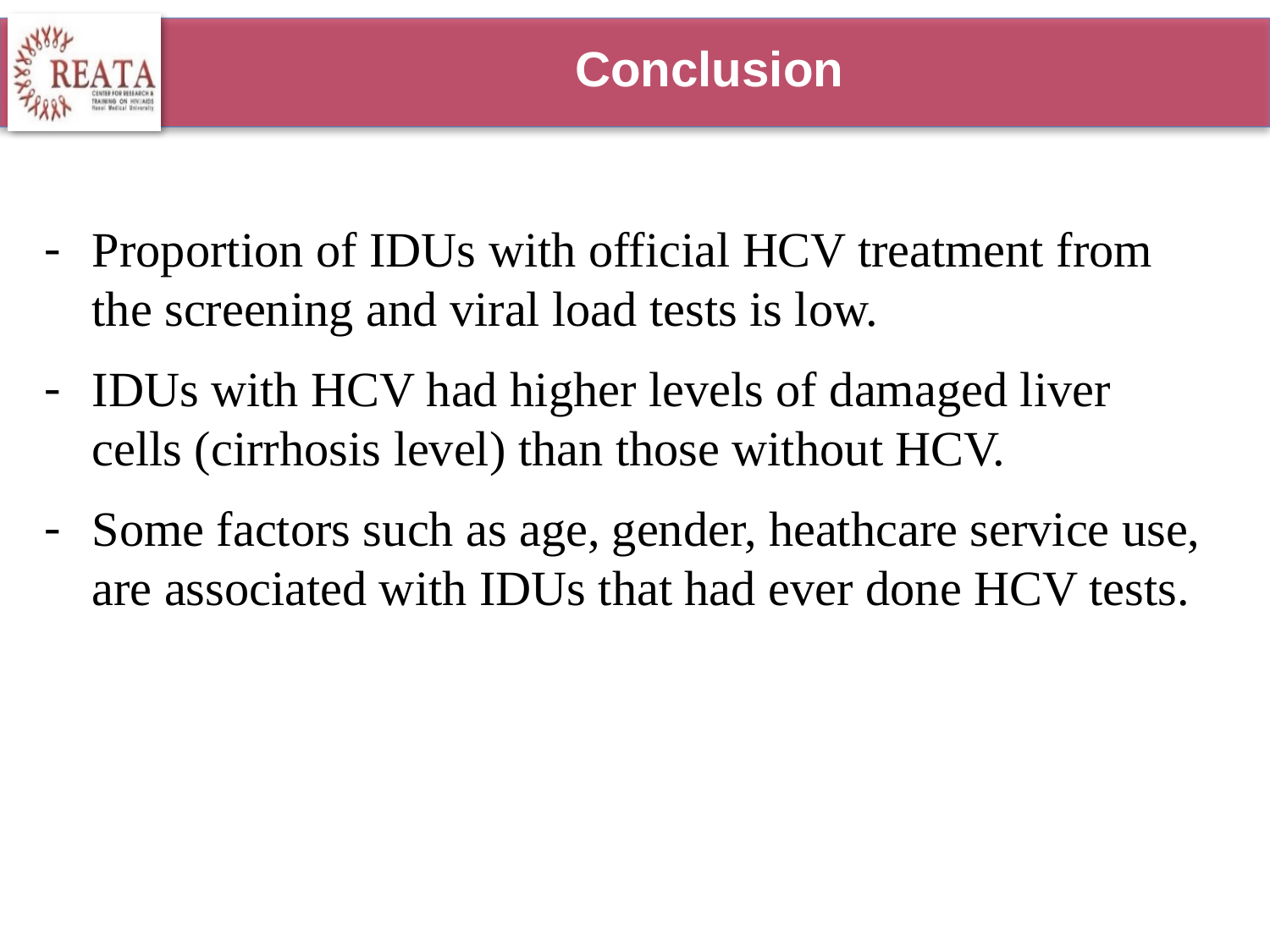

# Conclusion
Proportion of IDUs with official HCV treatment from the screening and viral load tests is low.
IDUs with HCV had higher levels of damaged liver cells (cirrhosis level) than those without HCV.
Some factors such as age, gender, heathcare service use, are associated with IDUs that had ever done HCV tests.